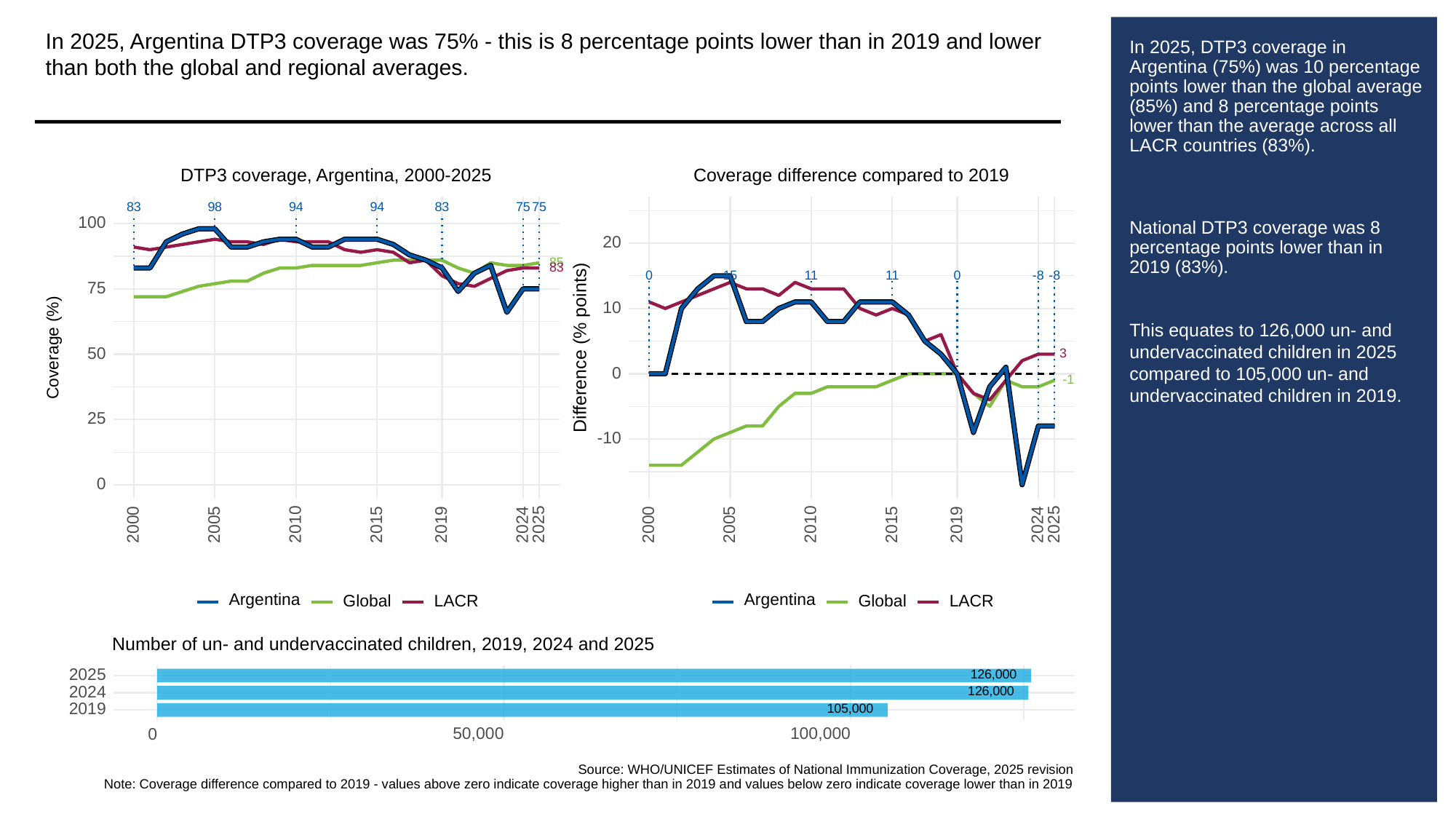

In 2025, Argentina DTP3 coverage was 75% - this is 8 percentage points lower than in 2019 and lower than both the global and regional averages.
# In 2025, DTP3 coverage in Argentina (75%) was 10 percentage points lower than the global average (85%) and 8 percentage points lower than the average across all LACR countries (83%).

National DTP3 coverage was 8 percentage points lower than in 2019 (83%).

This equates to 126,000 un- and undervaccinated children in 2025 compared to 105,000 un- and undervaccinated children in 2019.

Coverage difference compared to 2019
DTP3 coverage, Argentina, 2000-2025

83
83
98
94
94
75
75

100

20

85

83
0
15
0
-8
-8
11
11

75

10

Difference (% points)
Coverage (%)

50
3

0

-1

25

-10

0

2000
2005
2010
2015
2019
2024
2025
2000
2005
2010
2015
2019
2024
2025
Argentina
Argentina
Global
LACR
Global
LACR

Number of un- and undervaccinated children, 2019, 2024 and 2025

126,000
2025

126,000
2024

105,000
2019

50,000
100,000
0
Source: WHO/UNICEF Estimates of National Immunization Coverage, 2025 revision
Note: Coverage difference compared to 2019 - values above zero indicate coverage higher than in 2019 and values below zero indicate coverage lower than in 2019